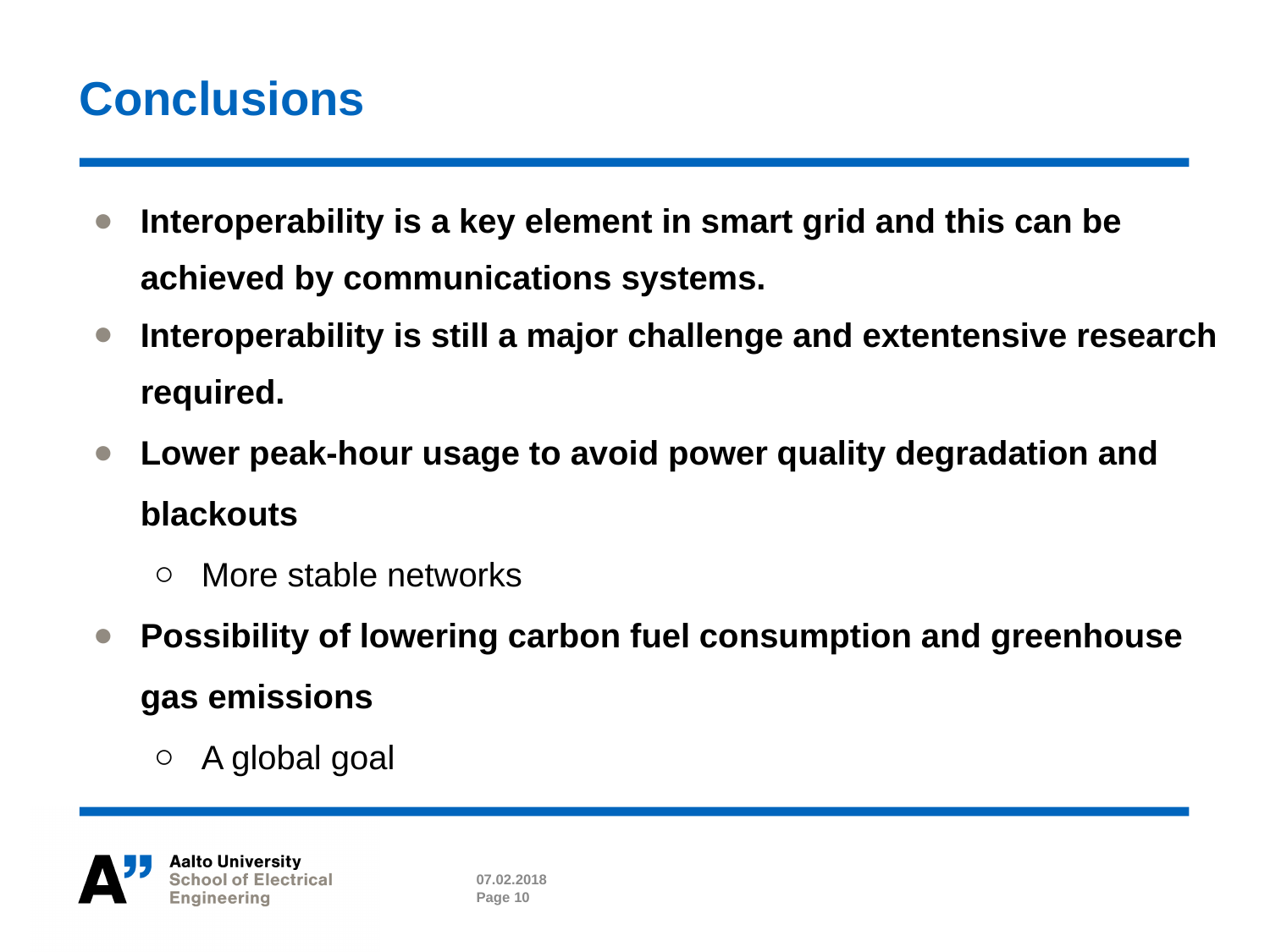

# Conclusions
Interoperability is a key element in smart grid and this can be achieved by communications systems.
Interoperability is still a major challenge and extentensive research required.
Lower peak-hour usage to avoid power quality degradation and blackouts
More stable networks
Possibility of lowering carbon fuel consumption and greenhouse gas emissions
A global goal

07.02.2018
Page 10